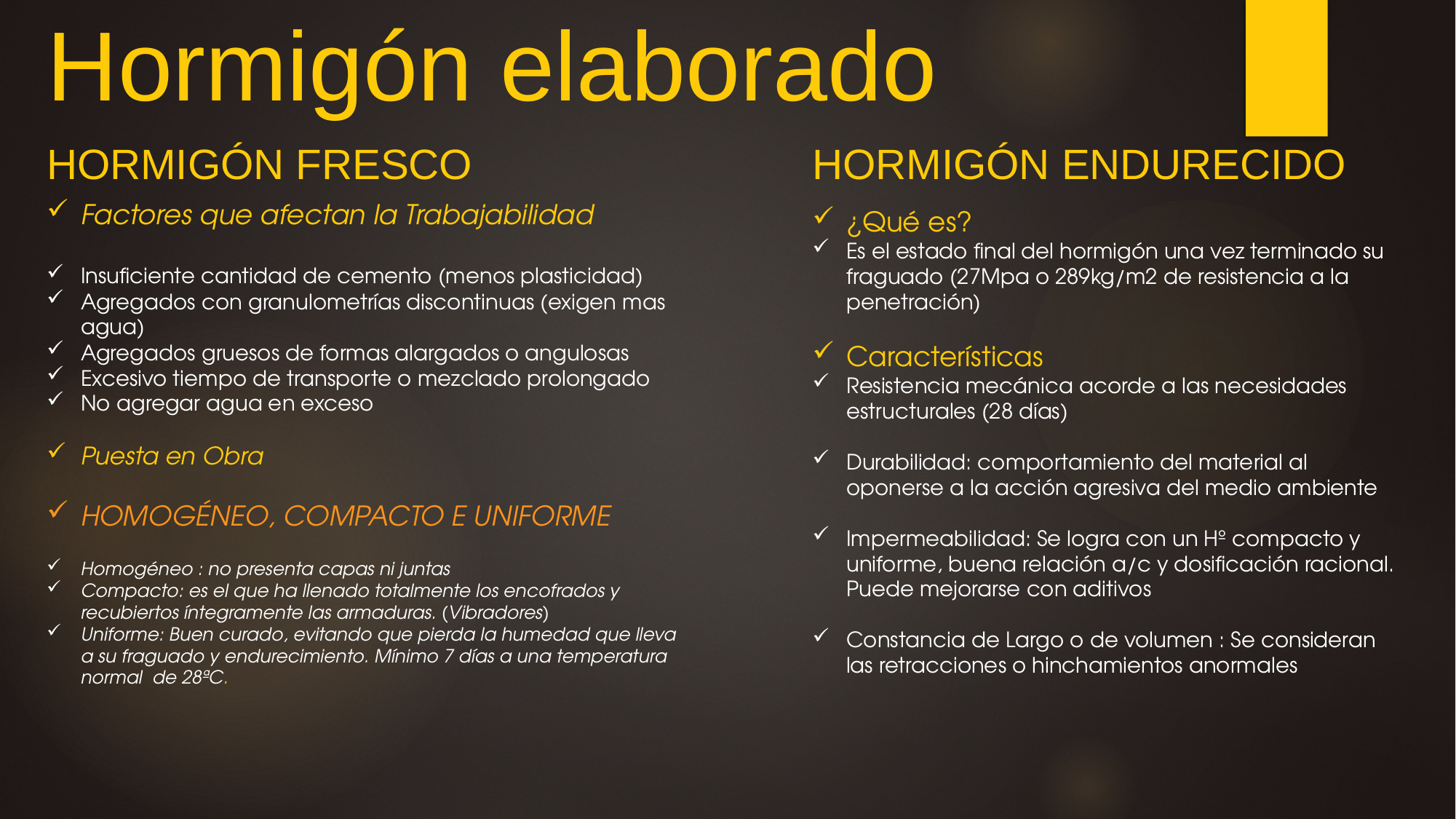

# Hormigón elaborado

Factores que afectan la Trabajabilidad

Insuficiente cantidad de cemento (menos plasticidad)
Agregados con granulometrías discontinuas (exigen mas agua)
Agregados gruesos de formas alargados o angulosas
Excesivo tiempo de transporte o mezclado prolongado
No agregar agua en exceso

Puesta en Obra

HOMOGÉNEO, COMPACTO E UNIFORME

Homogéneo : no presenta capas ni juntas
Compacto: es el que ha llenado totalmente los encofrados y recubiertos íntegramente las armaduras. (Vibradores)
Uniforme: Buen curado, evitando que pierda la humedad que lleva a su fraguado y endurecimiento. Mínimo 7 días a una temperatura normal  de 28ªC.

HORMIGÓN FRESCO
HORMIGÓN ENDURECIDO
¿Qué es?
Es el estado final del hormigón una vez terminado su fraguado (27Mpa o 289kg/m2 de resistencia a la penetración)

Características
Resistencia mecánica acorde a las necesidades estructurales (28 días)

Durabilidad: comportamiento del material al oponerse a la acción agresiva del medio ambiente

Impermeabilidad: Se logra con un Hº compacto y uniforme, buena relación a/c y dosificación racional. Puede mejorarse con aditivos

Constancia de Largo o de volumen : Se consideran las retracciones o hinchamientos anormales